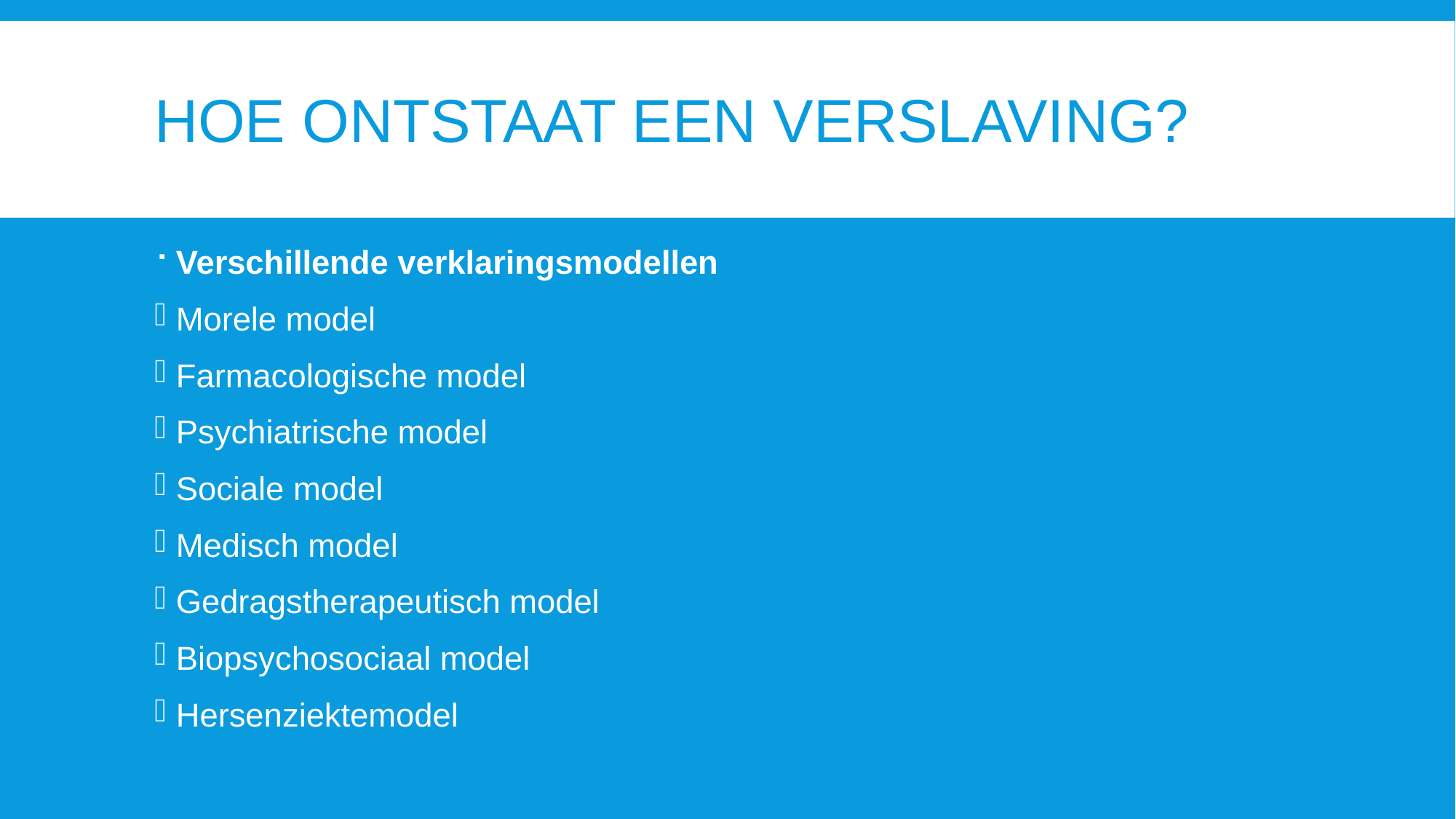

# Hoe ontstaat een verslaving?
Verschillende verklaringsmodellen
Morele model
Farmacologische model
Psychiatrische model
Sociale model
Medisch model
Gedragstherapeutisch model
Biopsychosociaal model
Hersenziektemodel